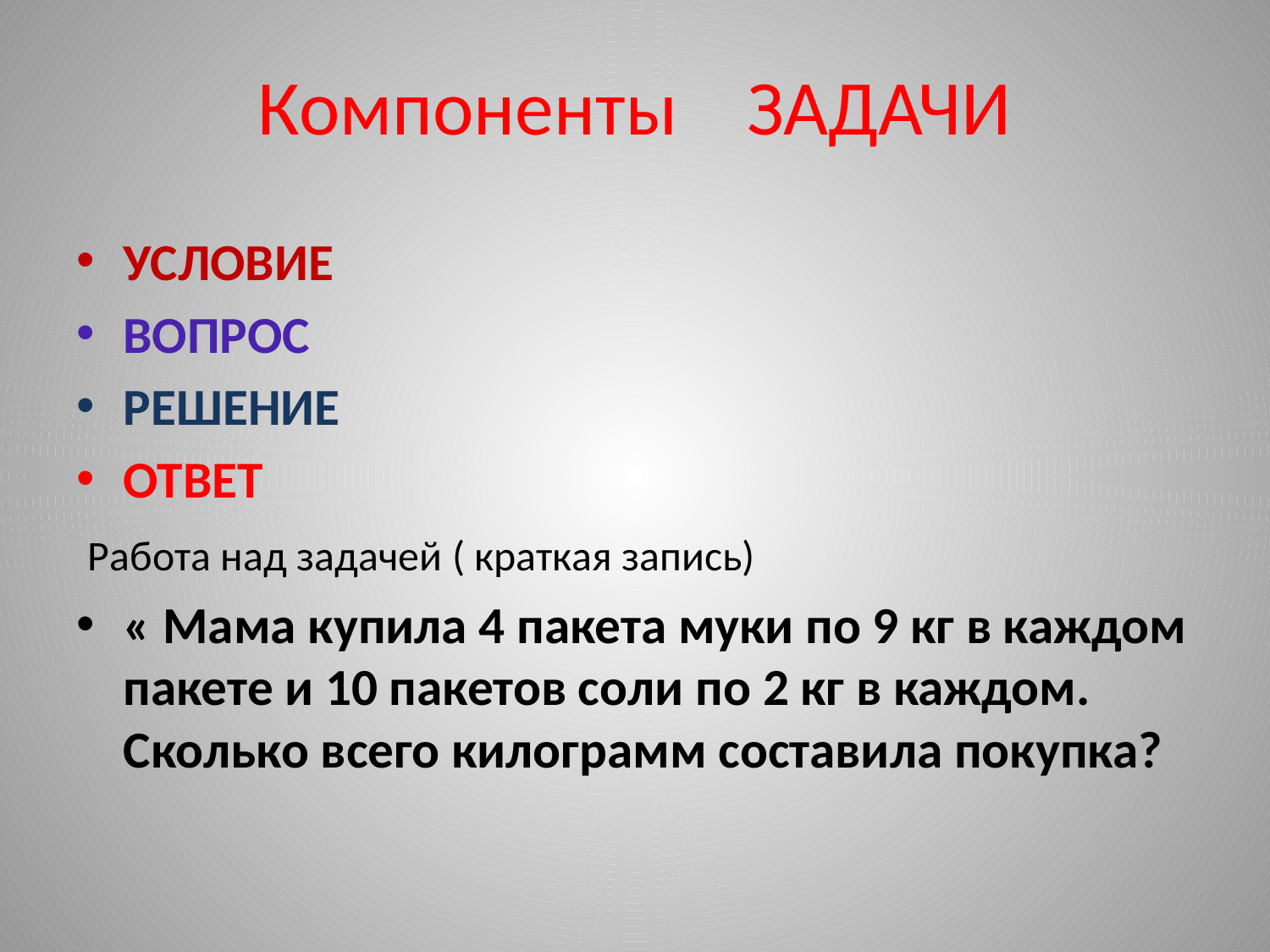

# Компоненты    ЗАДАЧИ
УСЛОВИЕ
ВОПРОС
РЕШЕНИЕ
ОТВЕТ
 Работа над задачей ( краткая запись)
« Мама купила 4 пакета муки по 9 кг в каждом пакете и 10 пакетов соли по 2 кг в каждом. Сколько всего килограмм составила покупка?